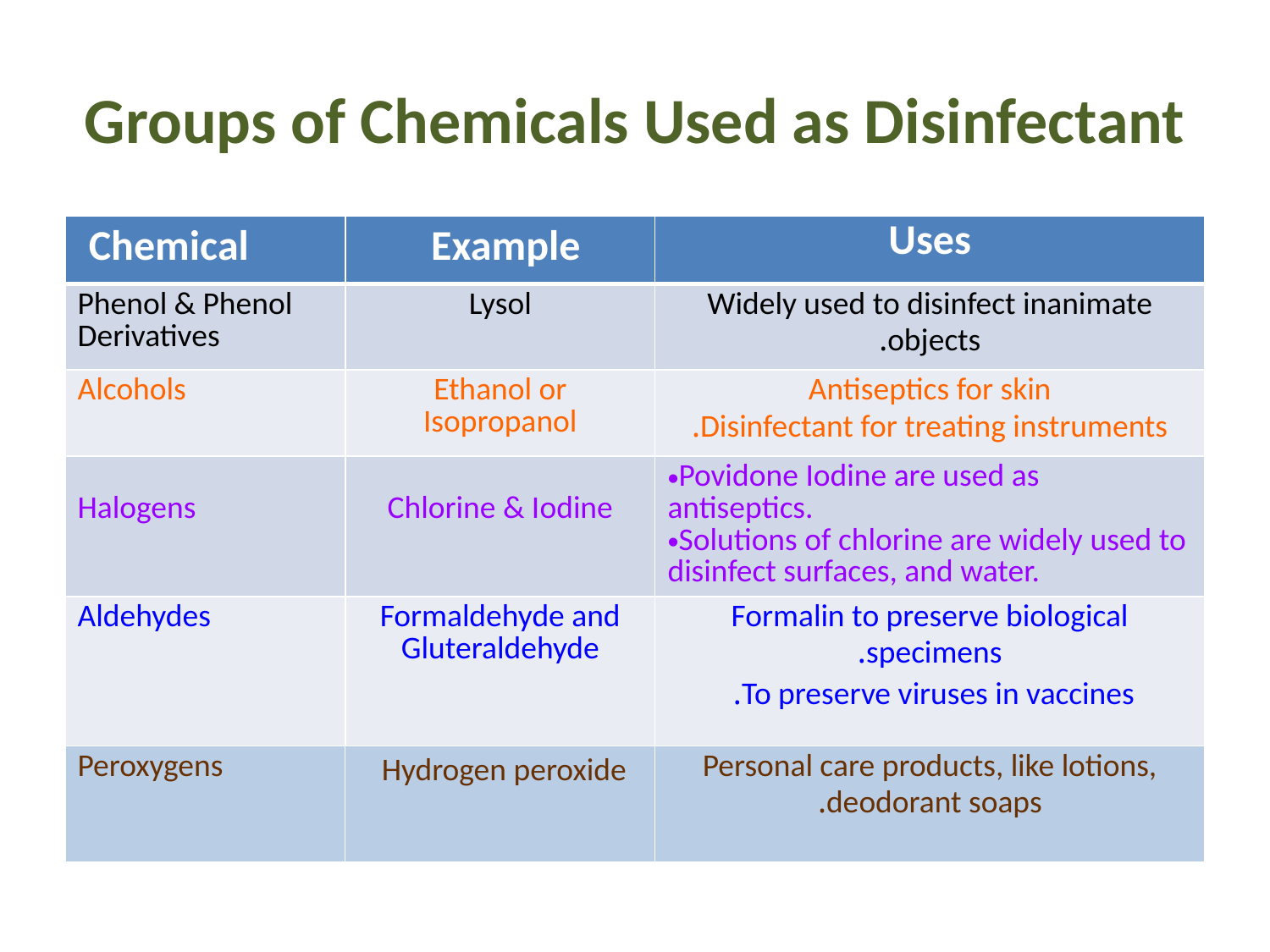

# Groups of Chemicals Used as Disinfectant
| Chemical | Example | Uses |
| --- | --- | --- |
| Phenol & Phenol Derivatives | Lysol | Widely used to disinfect inanimate objects. |
| Alcohols | Ethanol or Isopropanol | Antiseptics for skin Disinfectant for treating instruments. |
| Halogens | Chlorine & Iodine | Povidone Iodine are used as antiseptics. Solutions of chlorine are widely used to disinfect surfaces, and water. |
| Aldehydes | Formaldehyde and Gluteraldehyde | Formalin to preserve biological specimens. To preserve viruses in vaccines. |
| Peroxygens | Hydrogen peroxide | Personal care products, like lotions, deodorant soaps. |
| --- | --- | --- |